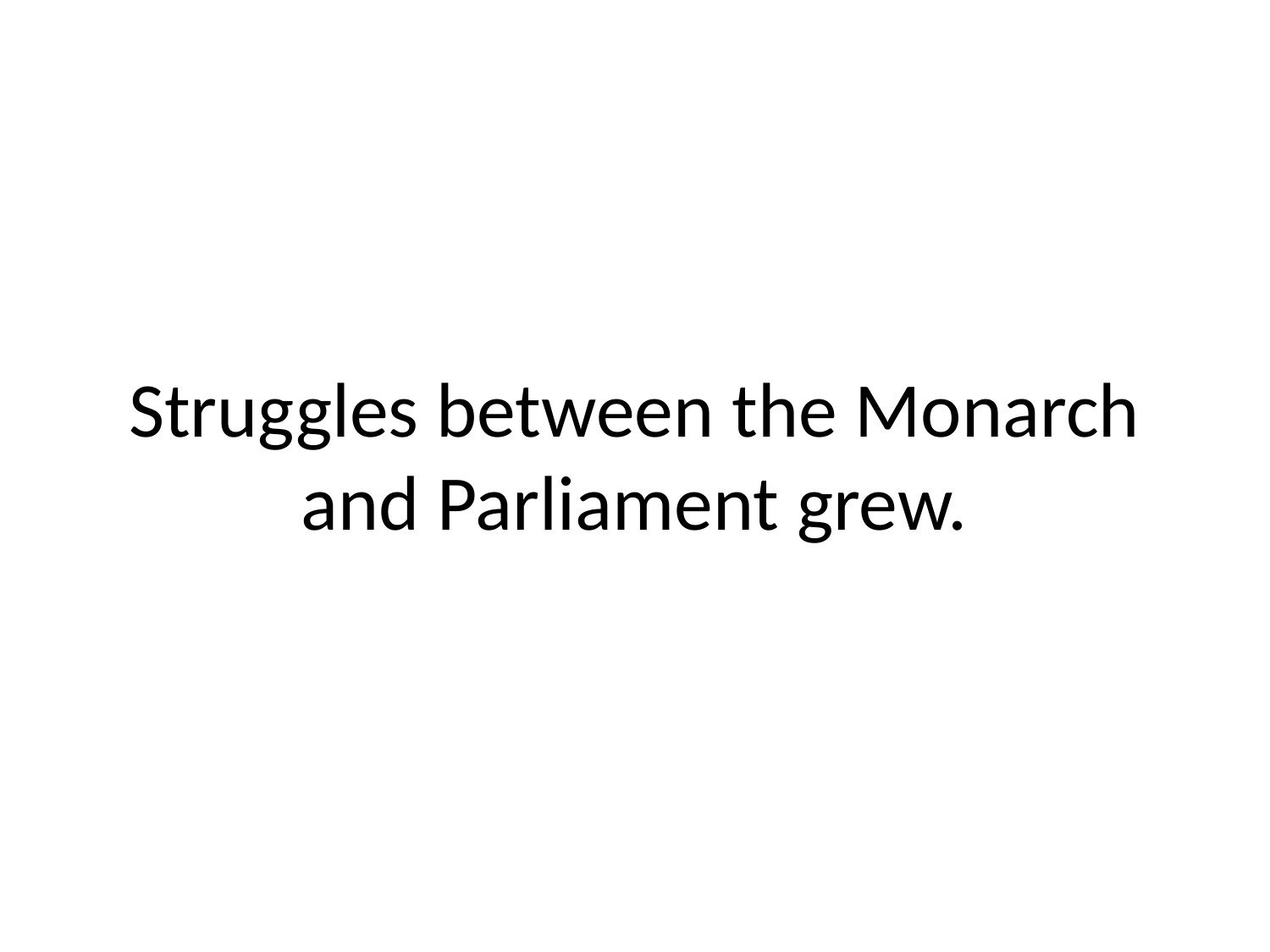

# Struggles between the Monarch and Parliament grew.